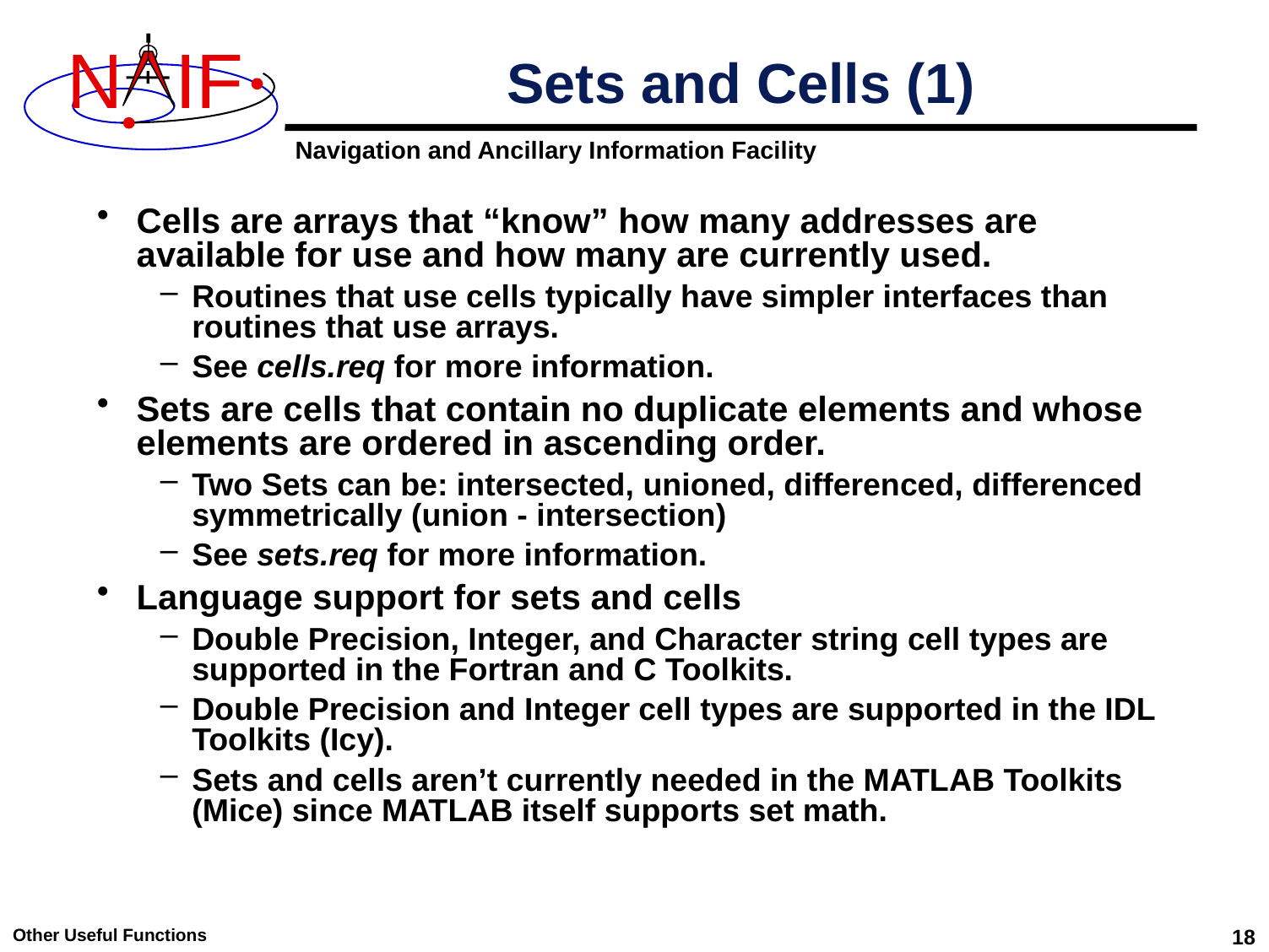

# Sets and Cells (1)
Cells are arrays that “know” how many addresses are available for use and how many are currently used.
Routines that use cells typically have simpler interfaces than routines that use arrays.
See cells.req for more information.
Sets are cells that contain no duplicate elements and whose elements are ordered in ascending order.
Two Sets can be: intersected, unioned, differenced, differenced symmetrically (union - intersection)
See sets.req for more information.
Language support for sets and cells
Double Precision, Integer, and Character string cell types are supported in the Fortran and C Toolkits.
Double Precision and Integer cell types are supported in the IDL Toolkits (Icy).
Sets and cells aren’t currently needed in the MATLAB Toolkits (Mice) since MATLAB itself supports set math.
Other Useful Functions
18